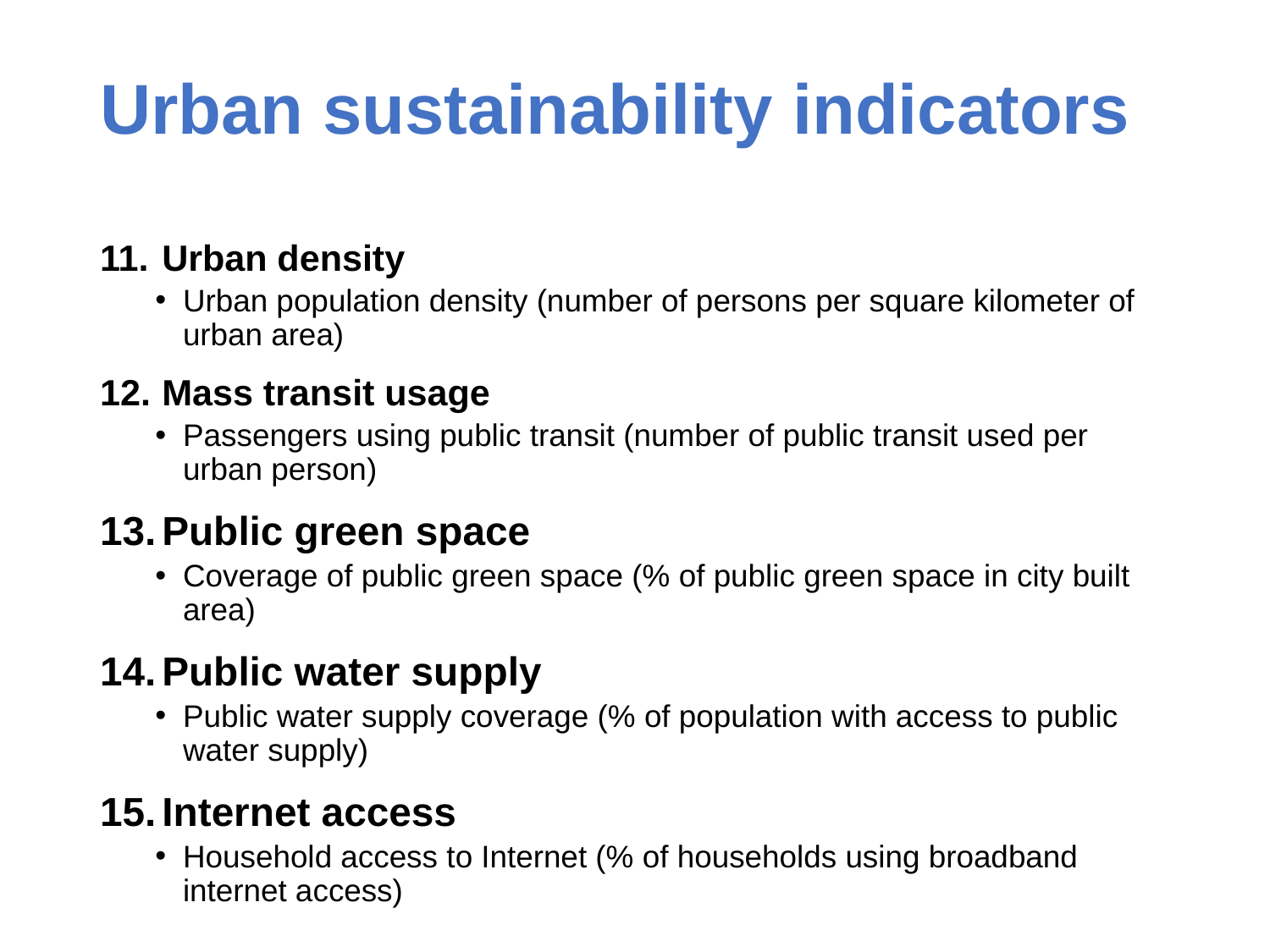

# Urban sustainability indicators
Urban density
Urban population density (number of persons per square kilometer of urban area)
Mass transit usage
Passengers using public transit (number of public transit used per urban person)
Public green space
Coverage of public green space (% of public green space in city built area)
Public water supply
Public water supply coverage (% of population with access to public water supply)
Internet access
Household access to Internet (% of households using broadband internet access)